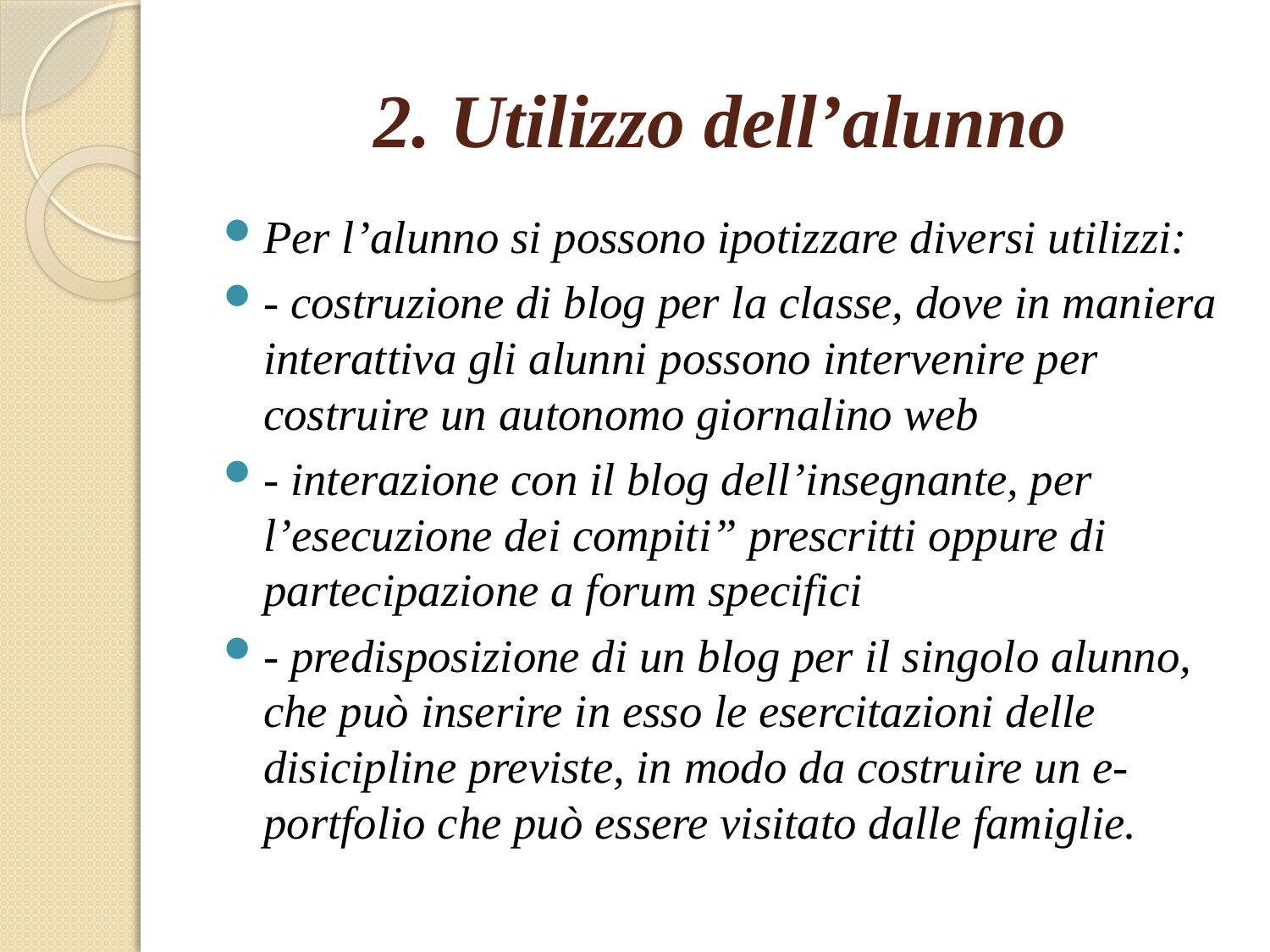

# 2. Utilizzo dell’alunno
Per l’alunno si possono ipotizzare diversi utilizzi:
- costruzione di blog per la classe, dove in maniera interattiva gli alunni possono intervenire per costruire un autonomo giornalino web
- interazione con il blog dell’insegnante, per l’esecuzione dei compiti” prescritti oppure di partecipazione a forum specifici
- predisposizione di un blog per il singolo alunno, che può inserire in esso le esercitazioni delle disicipline previste, in modo da costruire un e-portfolio che può essere visitato dalle famiglie.